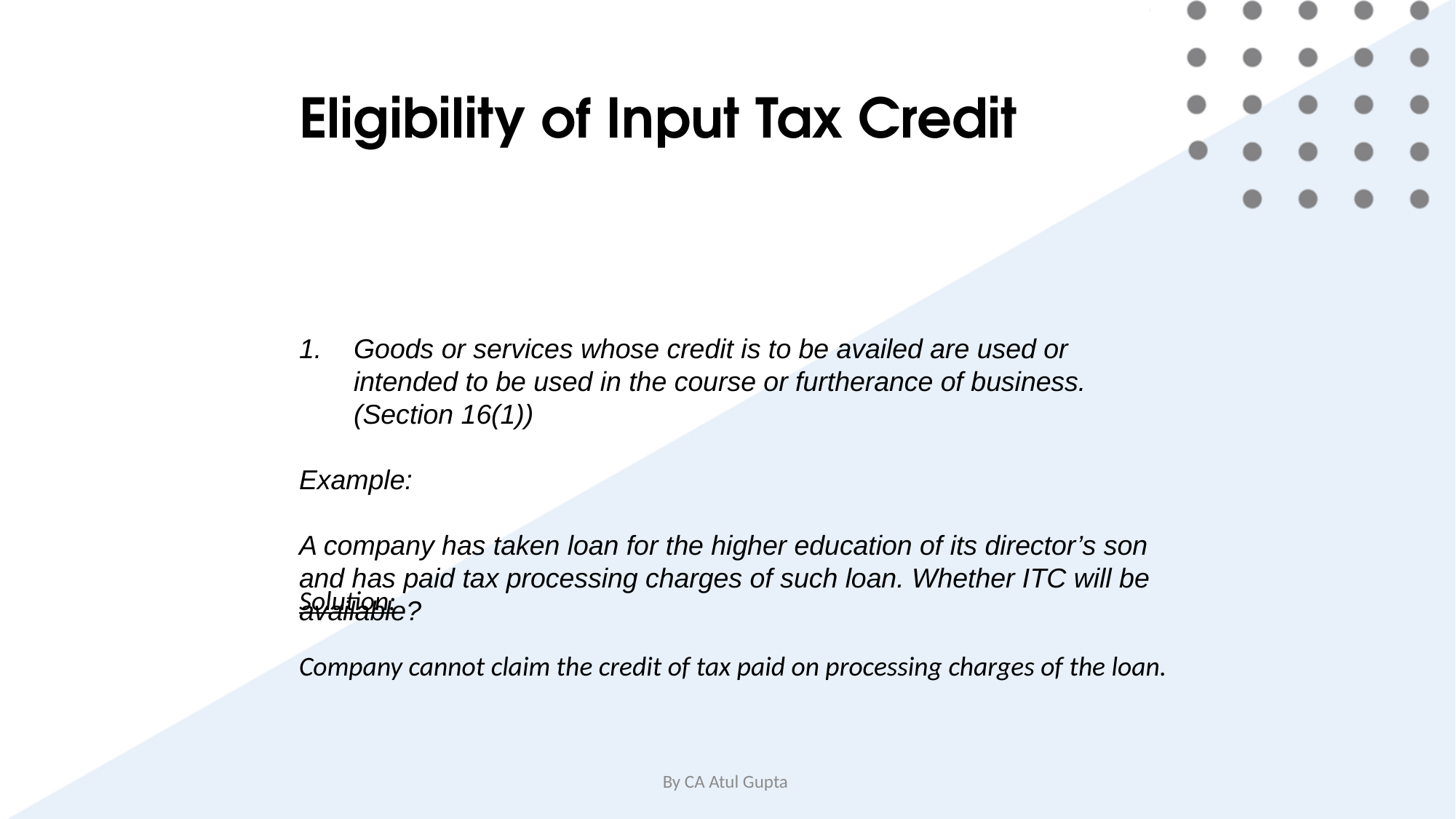

Eligibility of Input Tax Credit
Goods or services whose credit is to be availed are used or intended to be used in the course or furtherance of business. (Section 16(1))

Example:

A company has taken loan for the higher education of its director’s son and has paid tax processing charges of such loan. Whether ITC will be available?

Solution:

Company cannot claim the credit of tax paid on processing charges of the loan.

By CA Atul Gupta